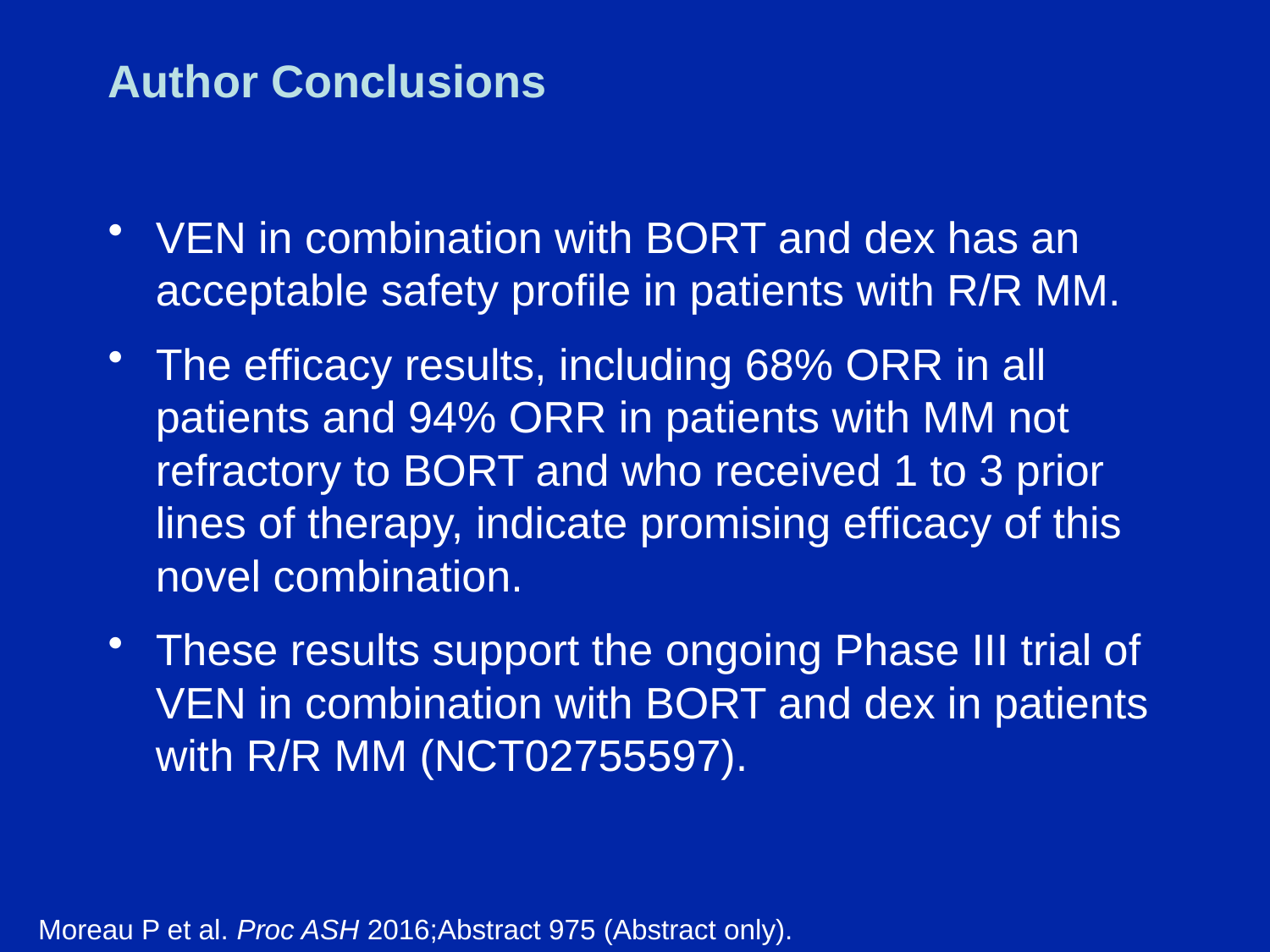

# Author Conclusions
VEN in combination with BORT and dex has an acceptable safety profile in patients with R/R MM.
The efficacy results, including 68% ORR in all patients and 94% ORR in patients with MM not refractory to BORT and who received 1 to 3 prior lines of therapy, indicate promising efficacy of this novel combination.
These results support the ongoing Phase III trial of VEN in combination with BORT and dex in patients with R/R MM (NCT02755597).
Moreau P et al. Proc ASH 2016;Abstract 975 (Abstract only).